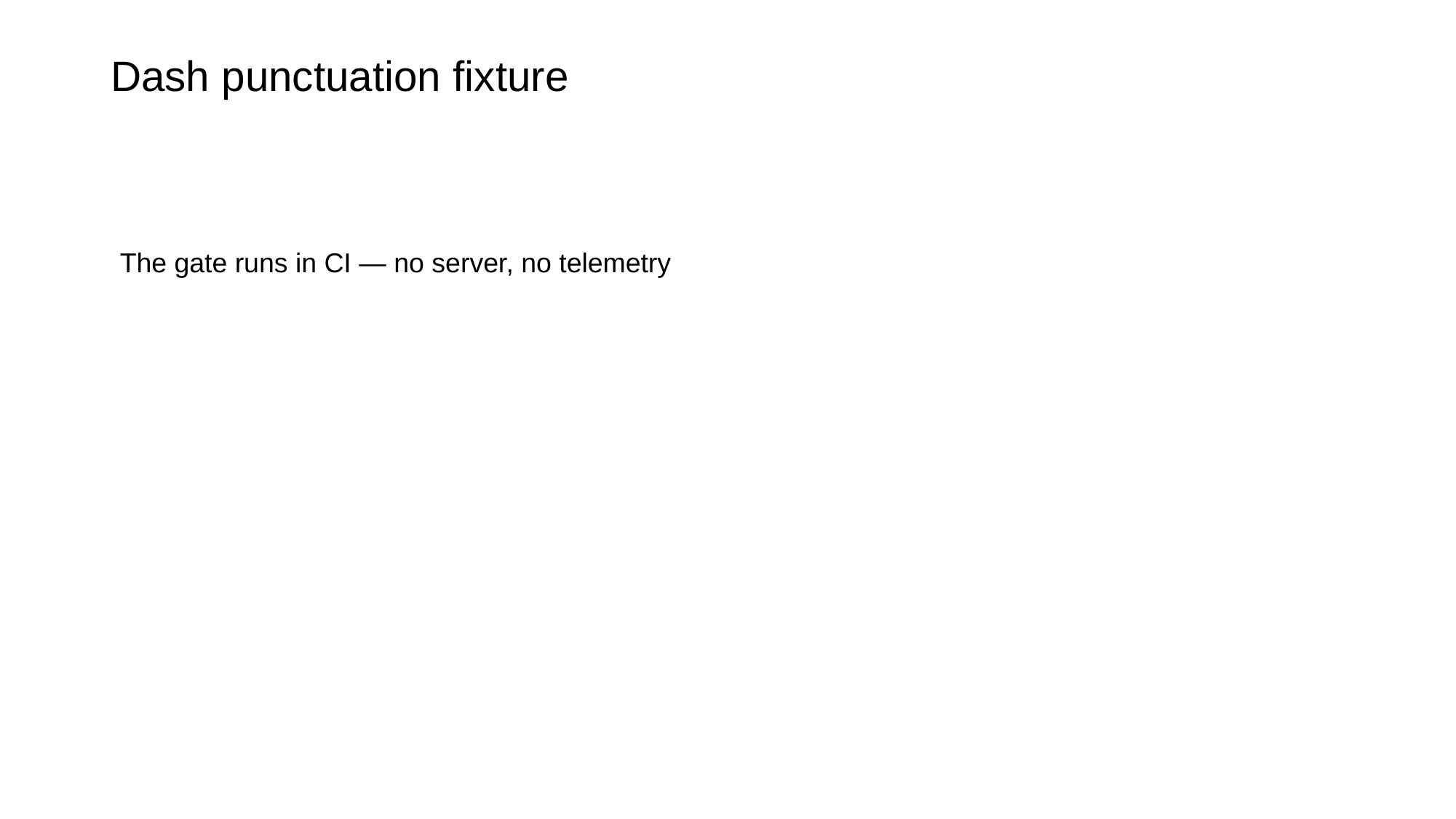

# Dash punctuation fixture
The gate runs in CI — no server, no telemetry